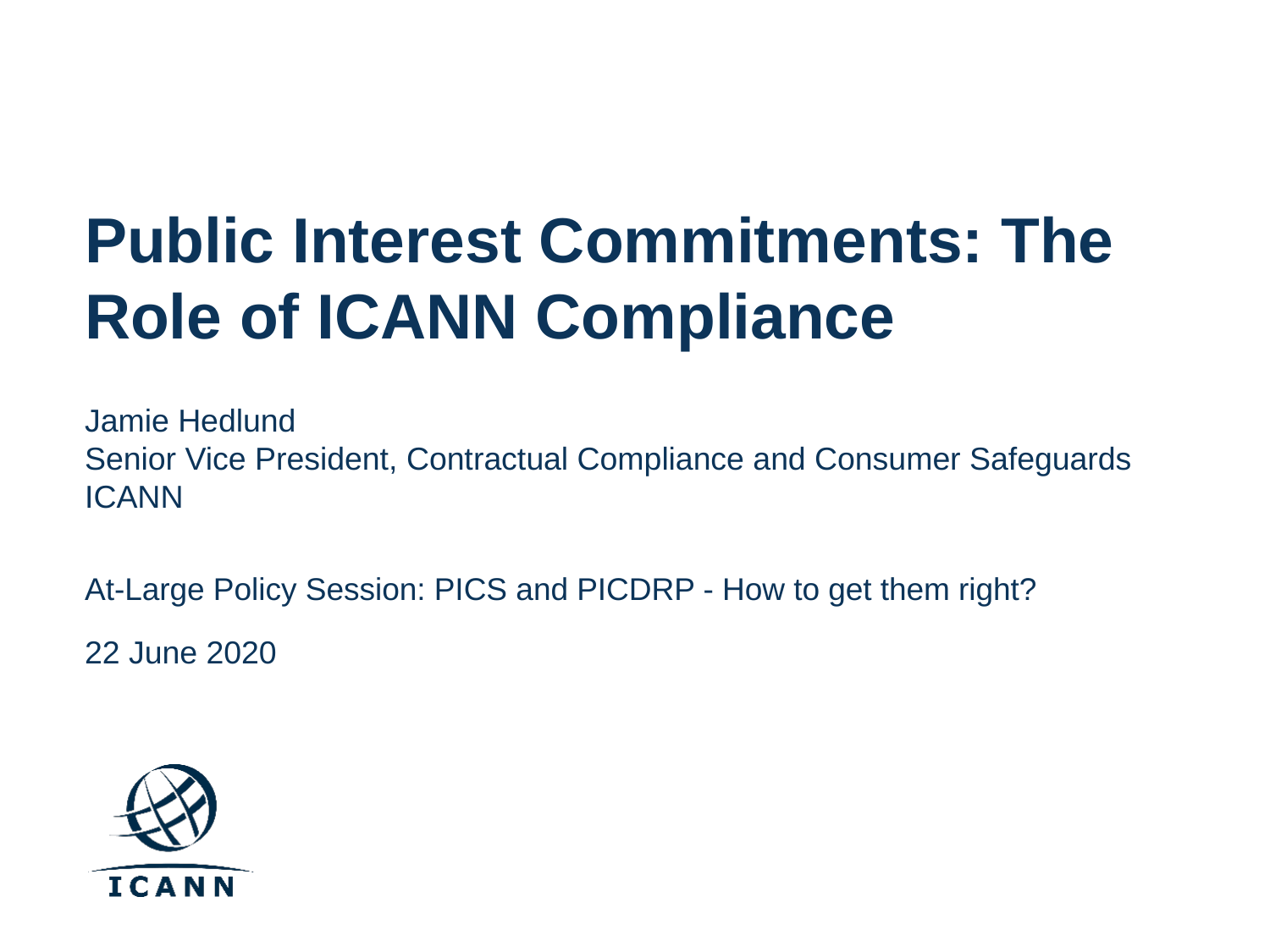

# Public Interest Commitments: The Role of ICANN Compliance
Jamie Hedlund
Senior Vice President, Contractual Compliance and Consumer Safeguards
ICANN

At-Large Policy Session: PICS and PICDRP - How to get them right?
22 June 2020